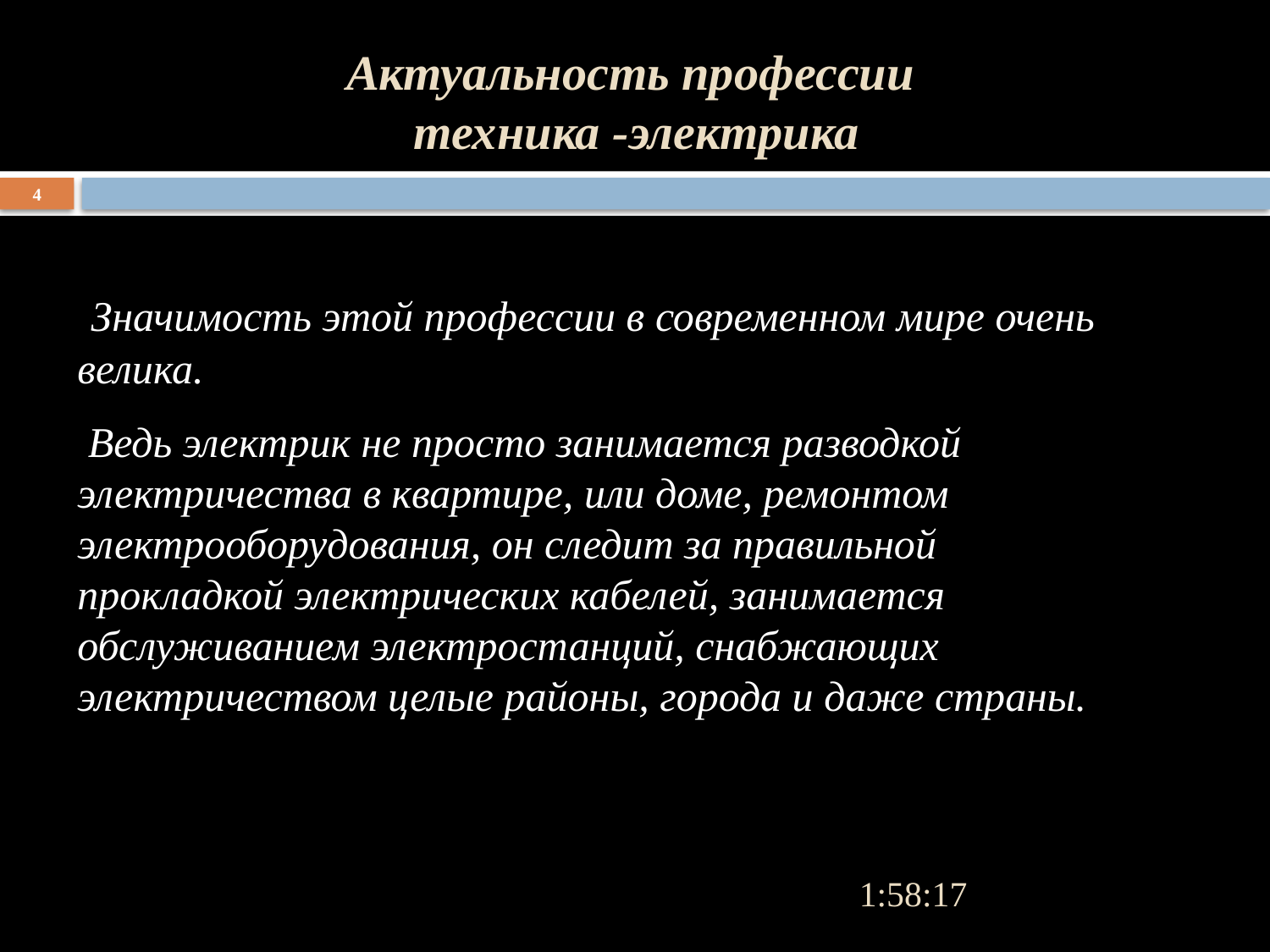

# Актуальность профессии техника -электрика
4
 Значимость этой профессии в современном мире очень велика.
 Ведь электрик не просто занимается разводкой электричества в квартире, или доме, ремонтом электрооборудования, он следит за правильной прокладкой электрических кабелей, занимается обслуживанием электростанций, снабжающих электричеством целые районы, города и даже страны.

1:58:17